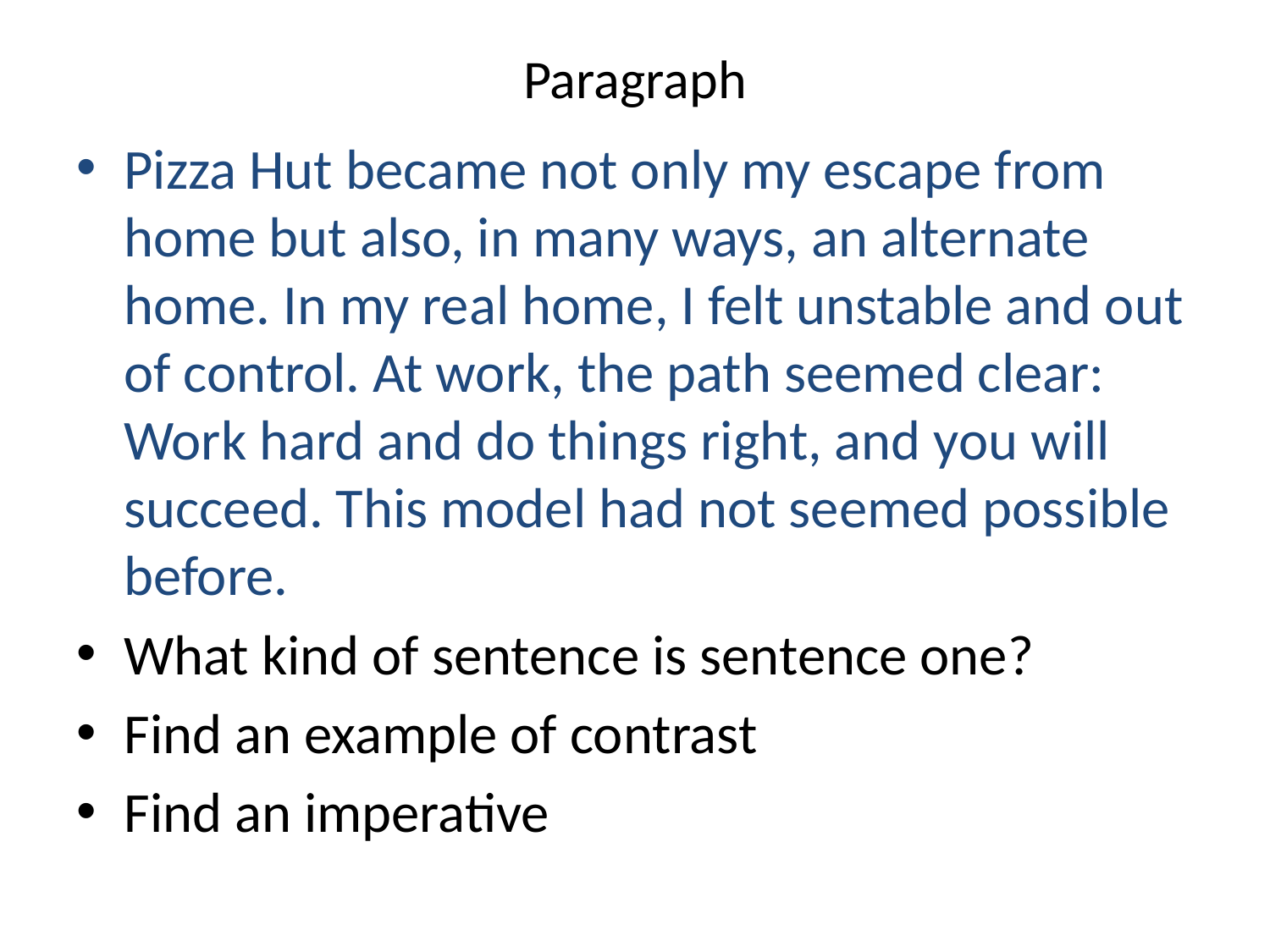

# Paragraph
Pizza Hut became not only my escape from home but also, in many ways, an alternate home. In my real home, I felt unstable and out of control. At work, the path seemed clear: Work hard and do things right, and you will succeed. This model had not seemed possible before.
What kind of sentence is sentence one?
Find an example of contrast
Find an imperative